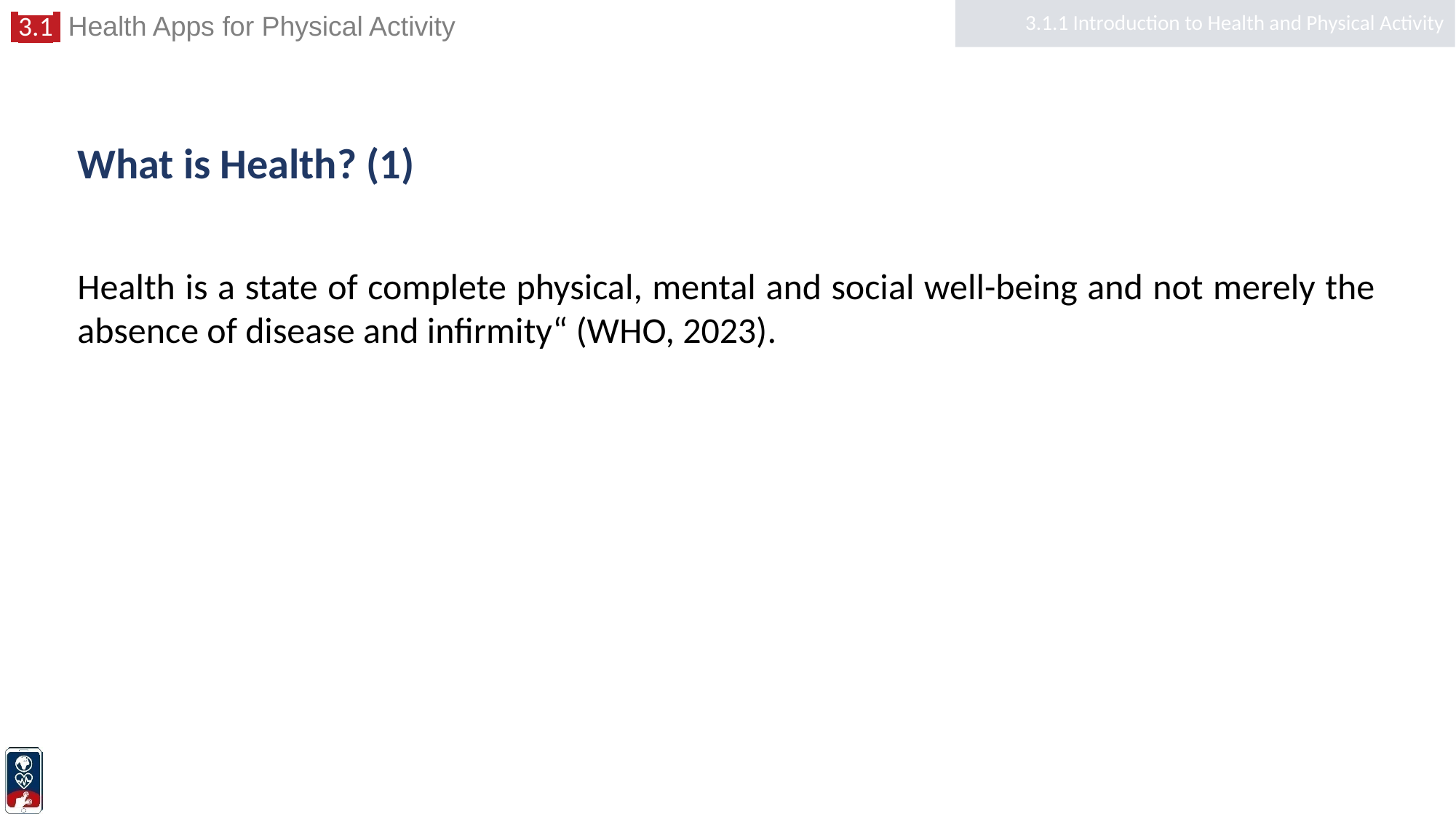

3.1.1 Introduction to Health and Physical Activity
# What is Health? (1)
Health is a state of complete physical, mental and social well-being and not merely the absence of disease and infirmity“ (WHO, 2023).